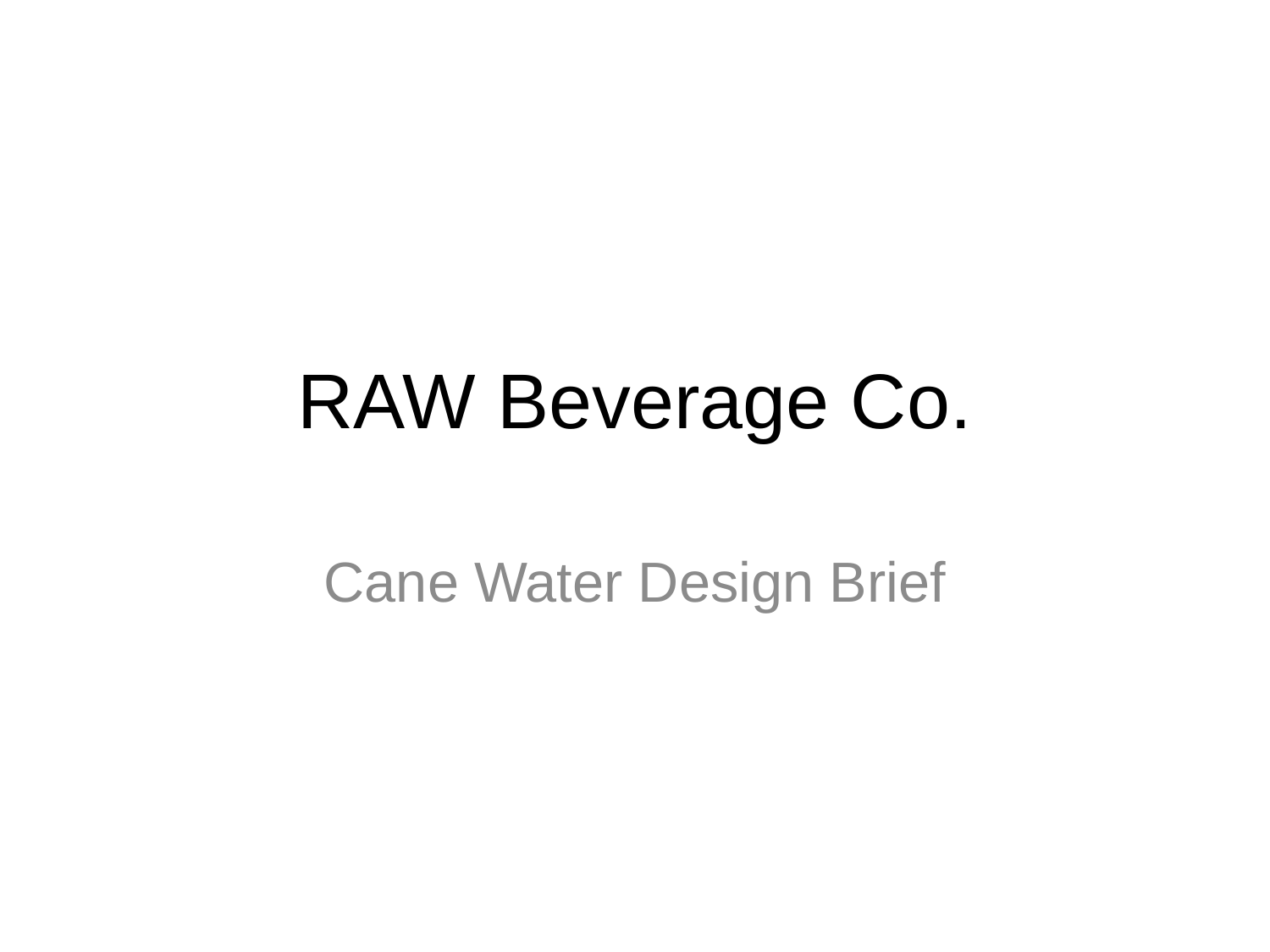

# RAW Beverage Co.
Cane Water Design Brief